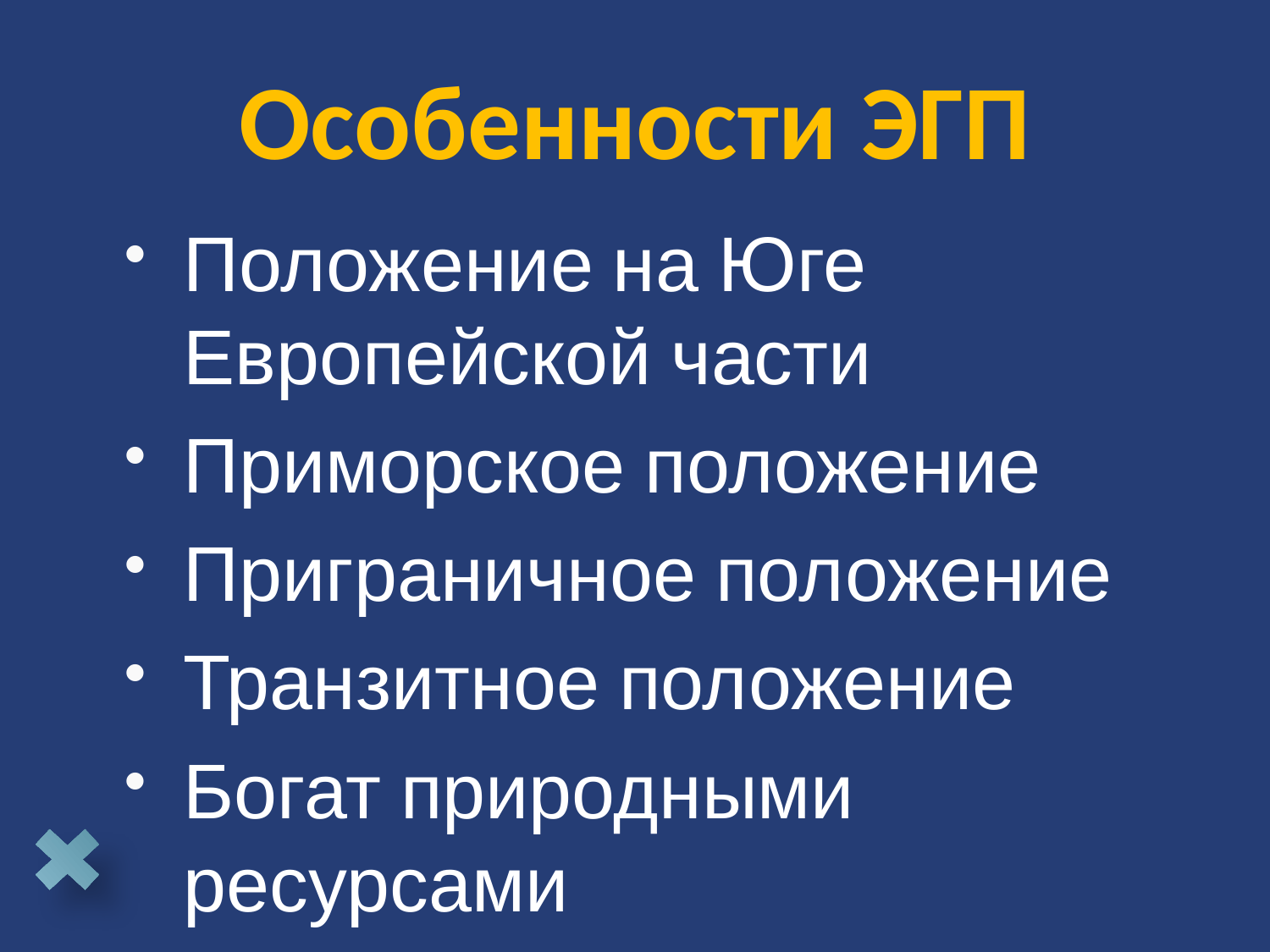

# Особенности ЭГП
Положение на Юге Европейской части
Приморское положение
Приграничное положение
Транзитное положение
Богат природными ресурсами